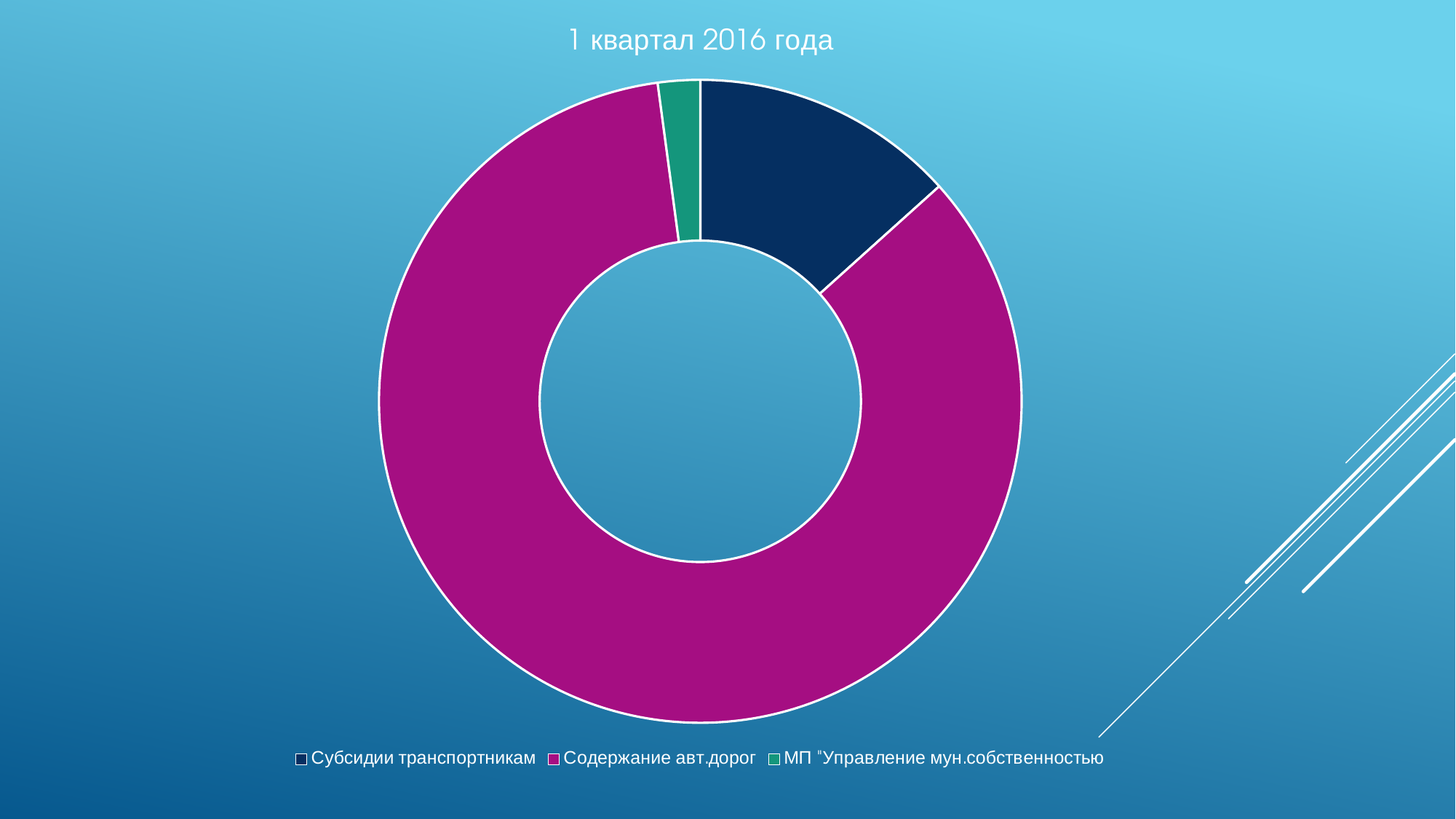

### Chart:

| Category | 1 квартал 2016 года |
|---|---|
| Субсидии транспортникам | 514.6 |
| Содержание авт.дорог | 3260.0 |
| МП "Управление мун.собственностью | 81.9 |